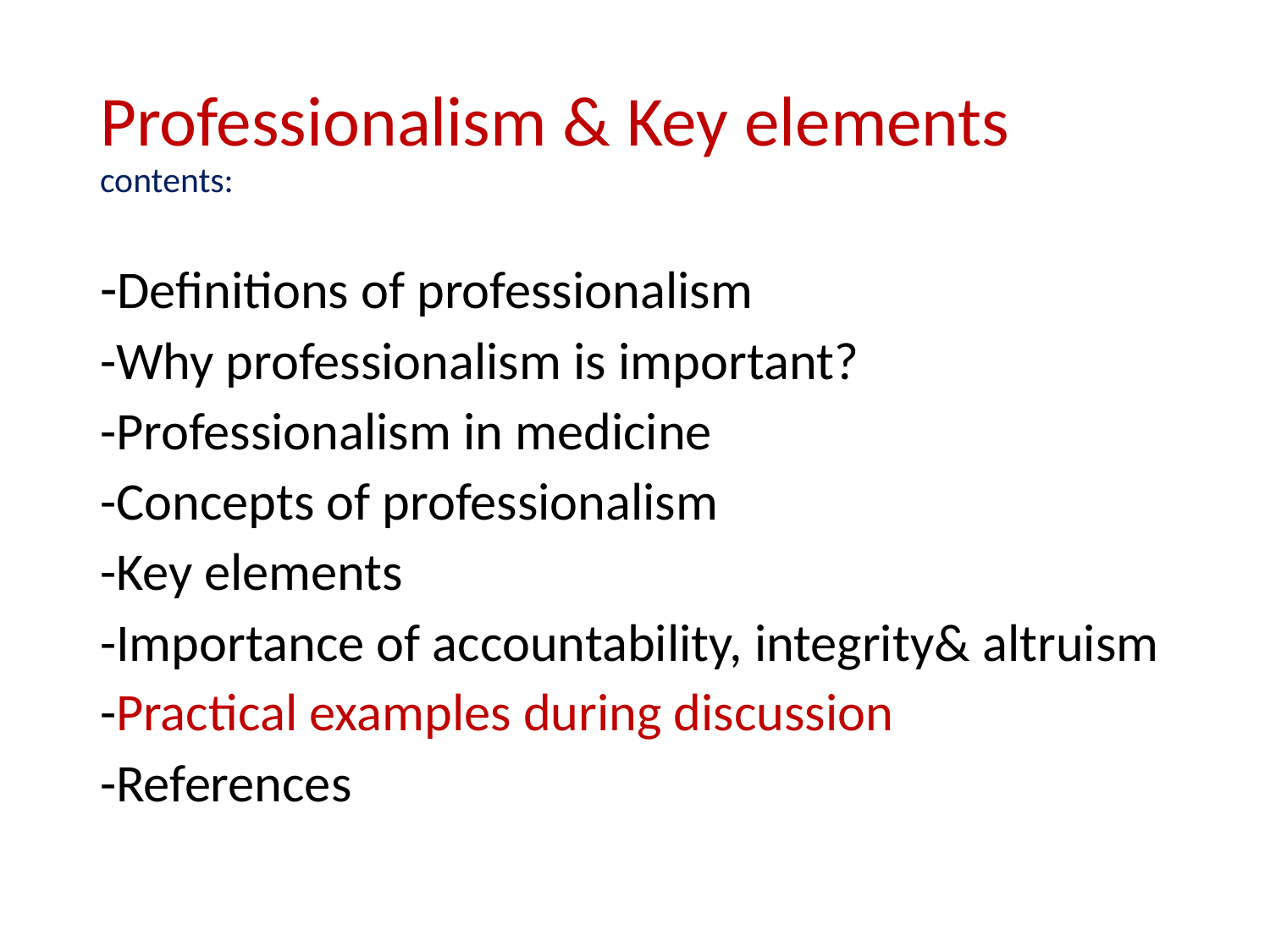

# Professionalism & Key elements contents:
-Definitions of professionalism
-Why professionalism is important?
-Professionalism in medicine
-Concepts of professionalism
-Key elements
-Importance of accountability, integrity& altruism
-Practical examples during discussion
-References